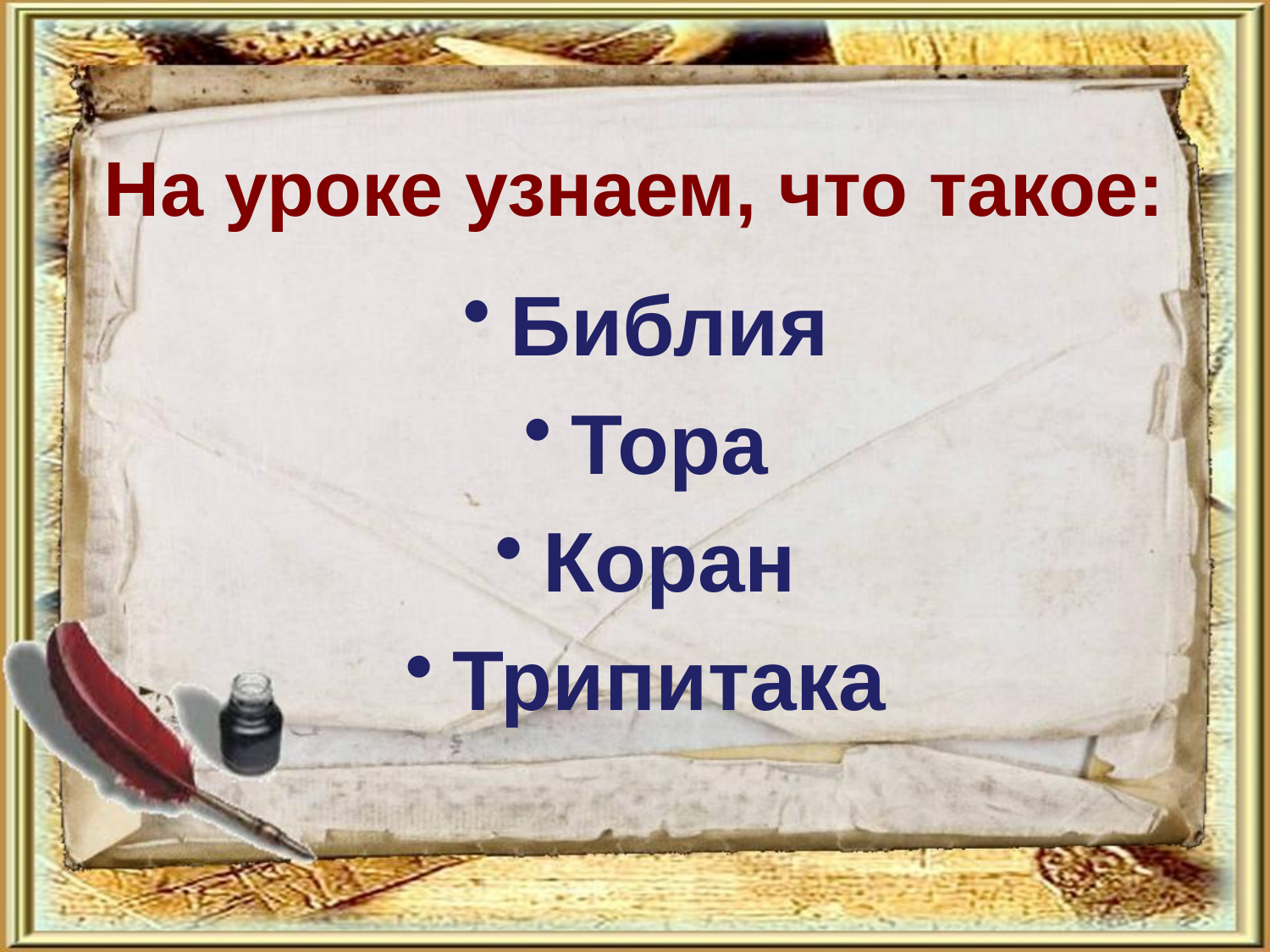

# На уроке узнаем, что такое:
Библия
Тора
Коран
Трипитака